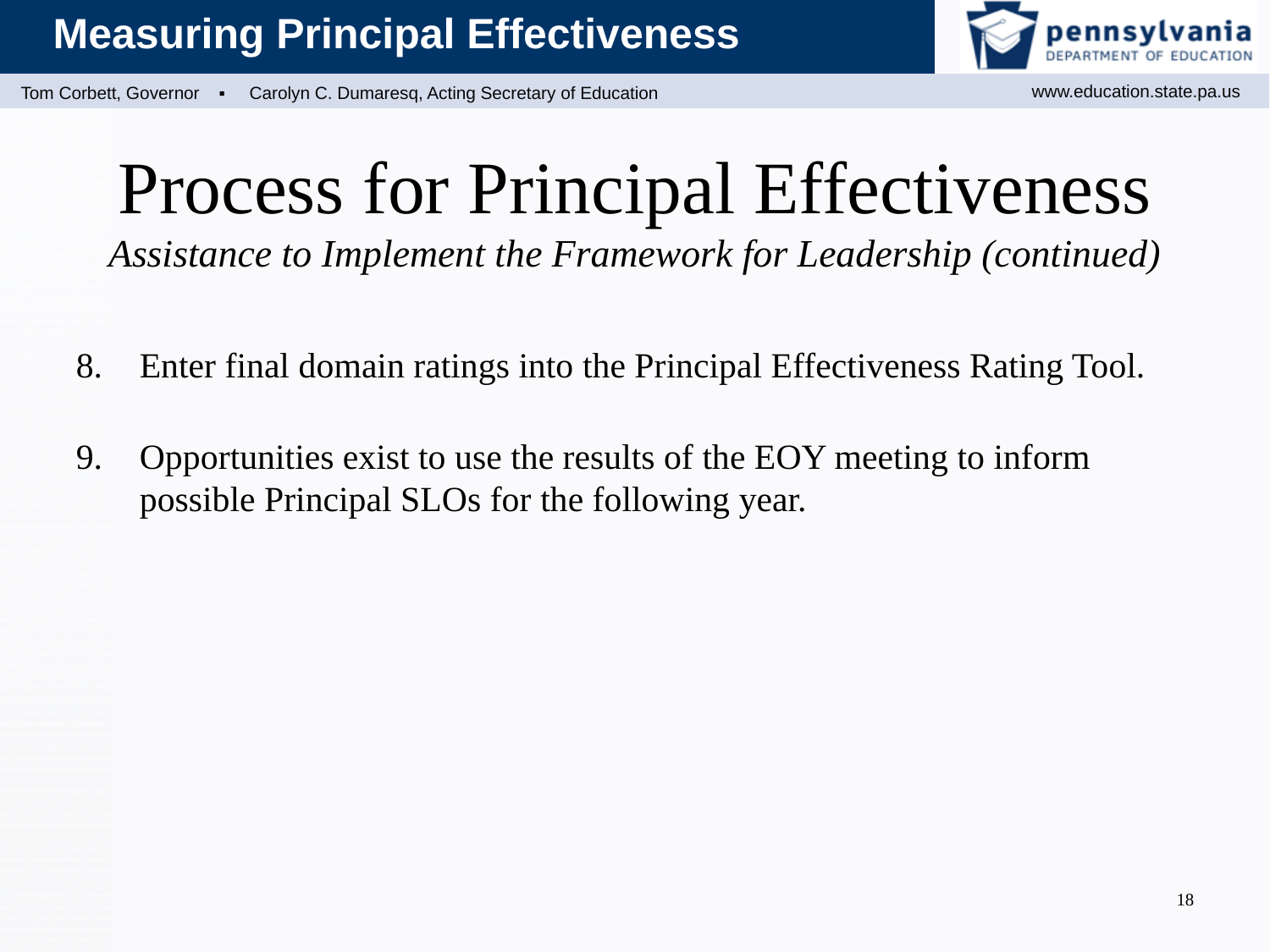

# Process for Principal Effectiveness Assistance to Implement the Framework for Leadership (continued)

Enter final domain ratings into the Principal Effectiveness Rating Tool.
Opportunities exist to use the results of the EOY meeting to inform possible Principal SLOs for the following year.
18